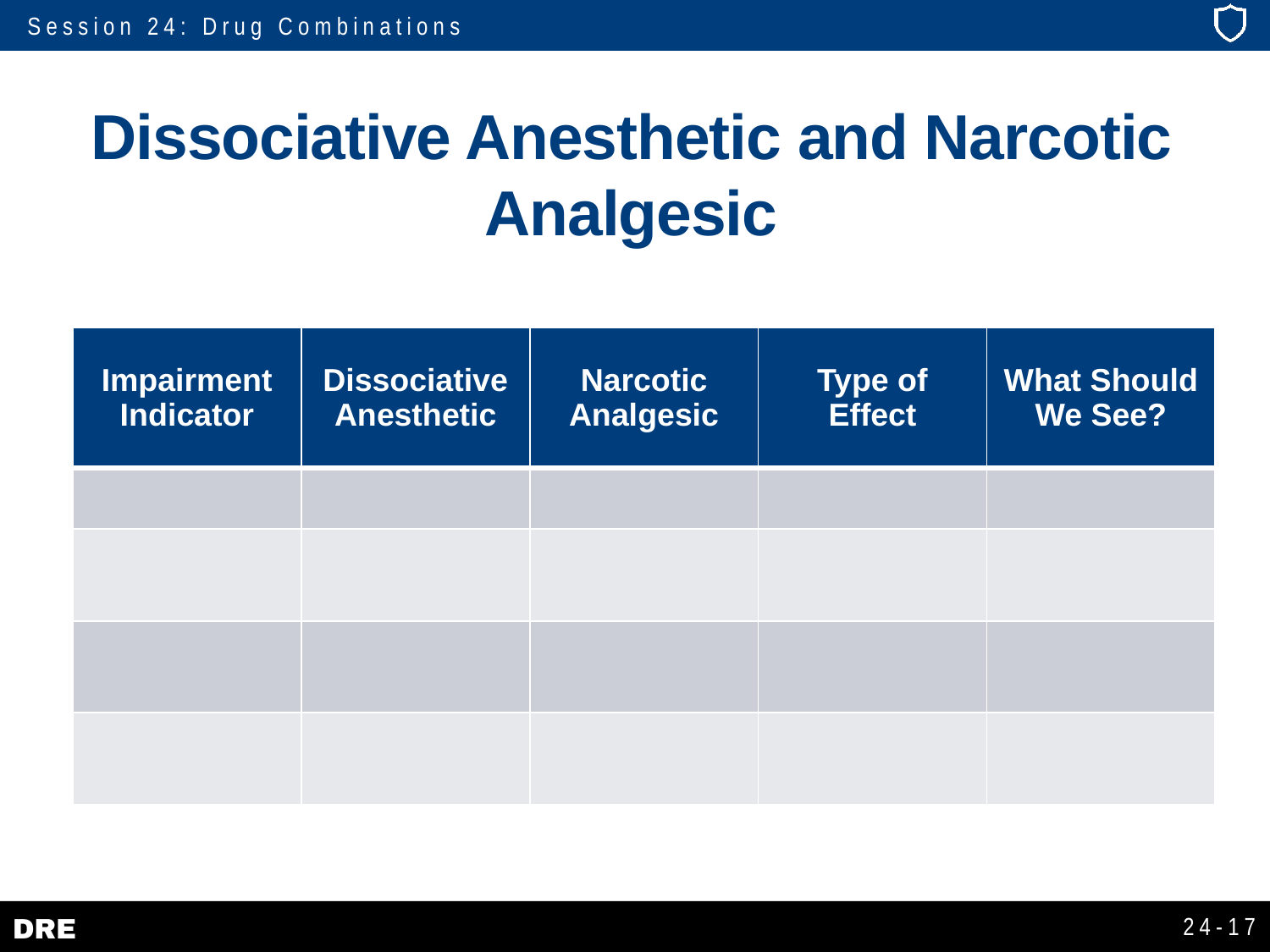

# Dissociative Anesthetic and Narcotic Analgesic
| Impairment Indicator | Dissociative Anesthetic | Narcotic Analgesic | Type of Effect | What Should We See? |
| --- | --- | --- | --- | --- |
| HGN | Present | None | Overlapping | HGN |
| VGN | Present | None | Overlapping | VGN |
| LOC | Present | None | Overlapping | LOC |
| Pupil Size | Normal | Constricted | Overlapping | Constricted |

24-17